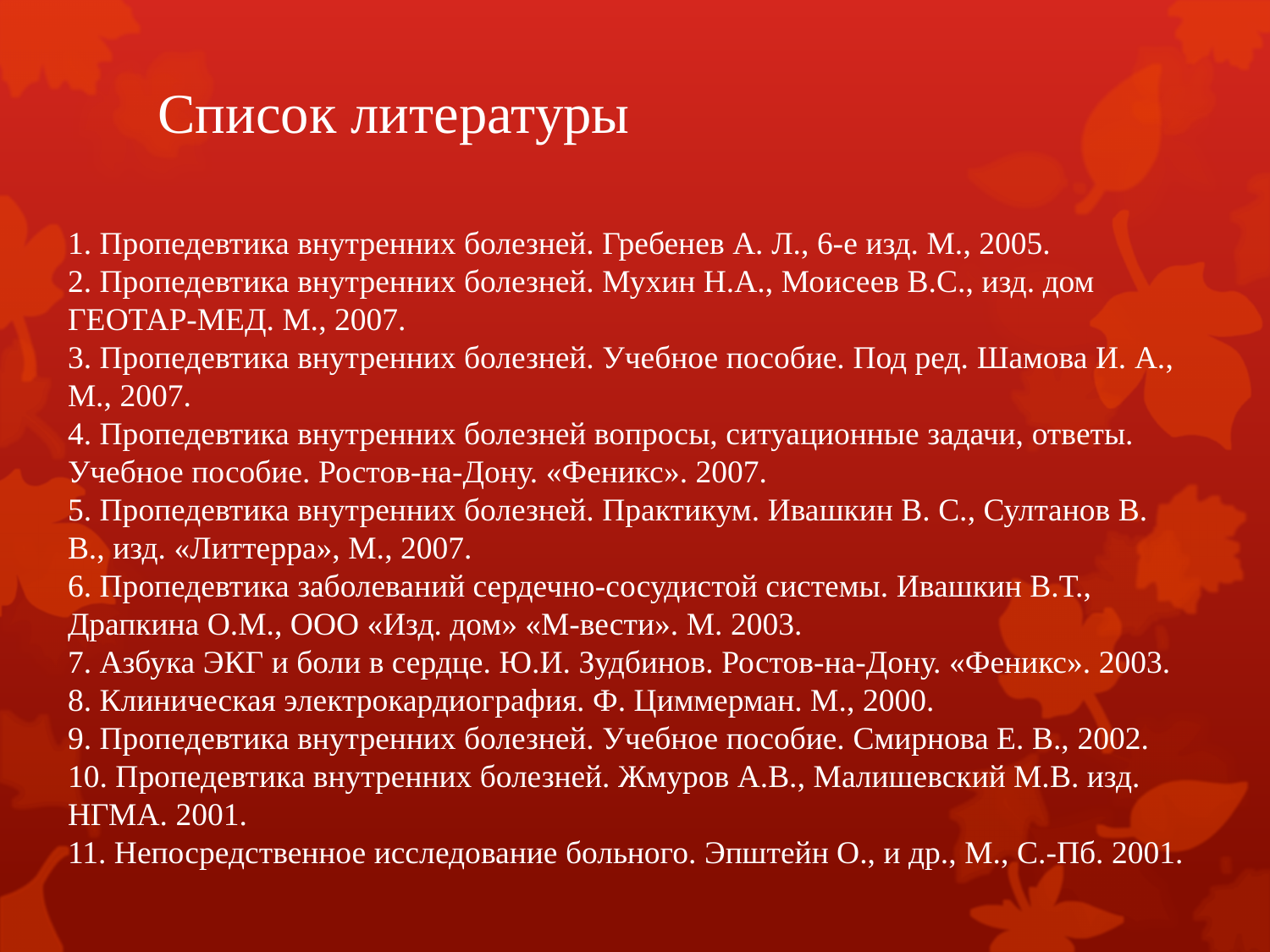

# Список литературы
1. Пропедевтика внутренних болезней. Гребенев А. Л., 6-е изд. М., 2005. 
2. Пропедевтика внутренних болезней. Мухин Н.А., Моисеев В.С., изд. дом ГЕОТАР-МЕД. М., 2007. 
3. Пропедевтика внутренних болезней. Учебное пособие. Под ред. Шамова И. А., М., 2007. 
4. Пропедевтика внутренних болезней вопросы, ситуационные задачи, ответы. Учебное пособие. Ростов-на-Дону. «Феникс». 2007. 
5. Пропедевтика внутренних болезней. Практикум. Ивашкин В. С., Султанов В. В., изд. «Литтерра», М., 2007. 
6. Пропедевтика заболеваний сердечно-сосудистой системы. Ивашкин В.Т., Драпкина О.М., ООО «Изд. дом» «М-вести». М. 2003. 
7. Азбука ЭКГ и боли в сердце. Ю.И. Зудбинов. Ростов-на-Дону. «Феникс». 2003. 
8. Клиническая электрокардиография. Ф. Циммерман. М., 2000. 
9. Пропедевтика внутренних болезней. Учебное пособие. Смирнова Е. В., 2002. 
10. Пропедевтика внутренних болезней. Жмуров А.В., Малишевский М.В. изд. НГМА. 2001. 
11. Непосредственное исследование больного. Эпштейн О., и др., М., С.-Пб. 2001.